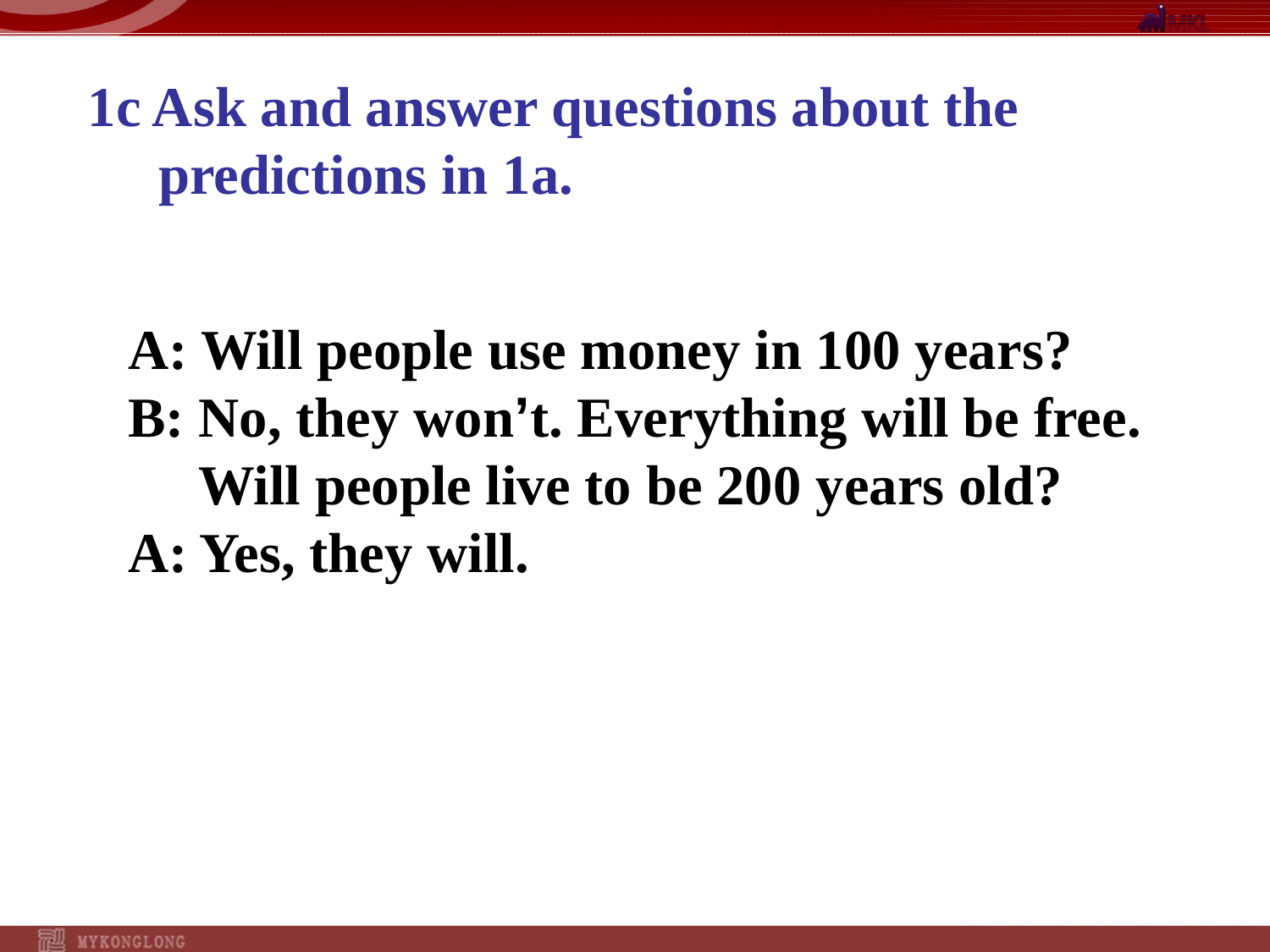

1c Ask and answer questions about the
     predictions in 1a.
A: Will people use money in 100 years?
B: No, they won’t. Everything will be free.
     Will people live to be 200 years old?
A: Yes, they will.